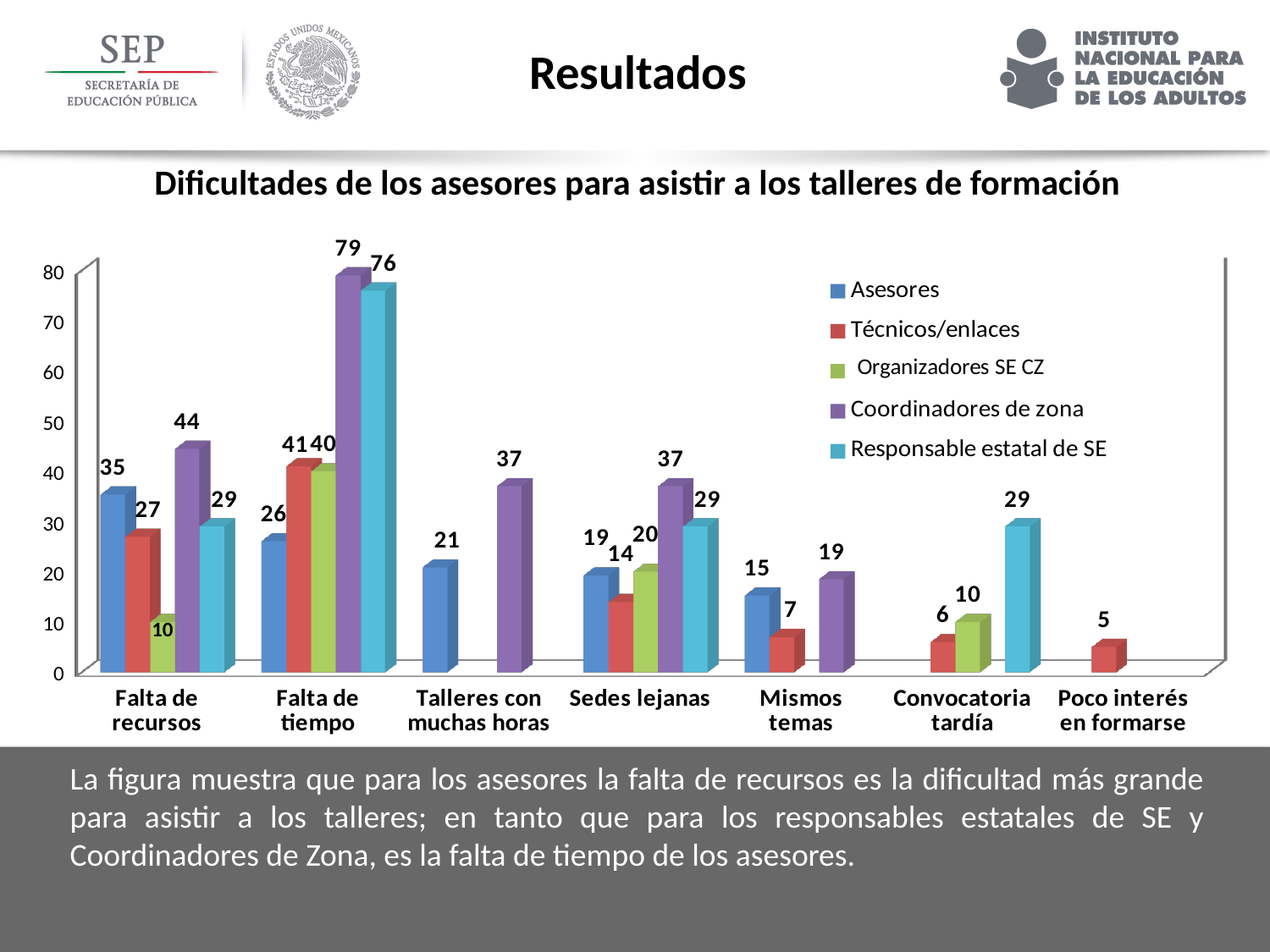

Resultados
Dificultades de los asesores para asistir a los talleres de formación

[unsupported chart]

La figura muestra que para los asesores la falta de recursos es la dificultad más grande para asistir a los talleres; en tanto que para los responsables estatales de SE y Coordinadores de Zona, es la falta de tiempo de los asesores.
12